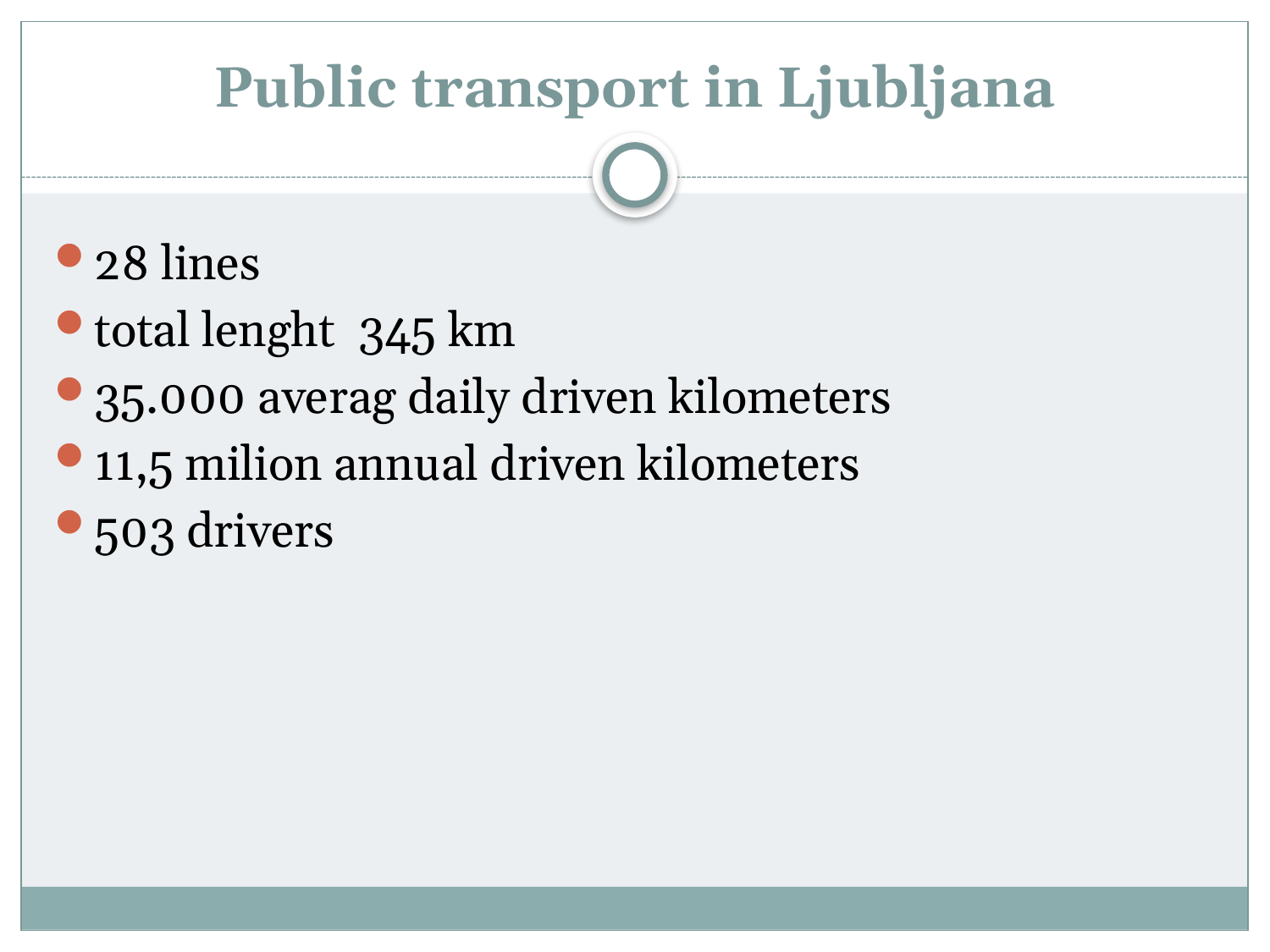

# Public transport in Ljubljana
28 lines
total lenght  345 km
35.000 averag daily driven kilometers
11,5 milion annual driven kilometers
503 drivers